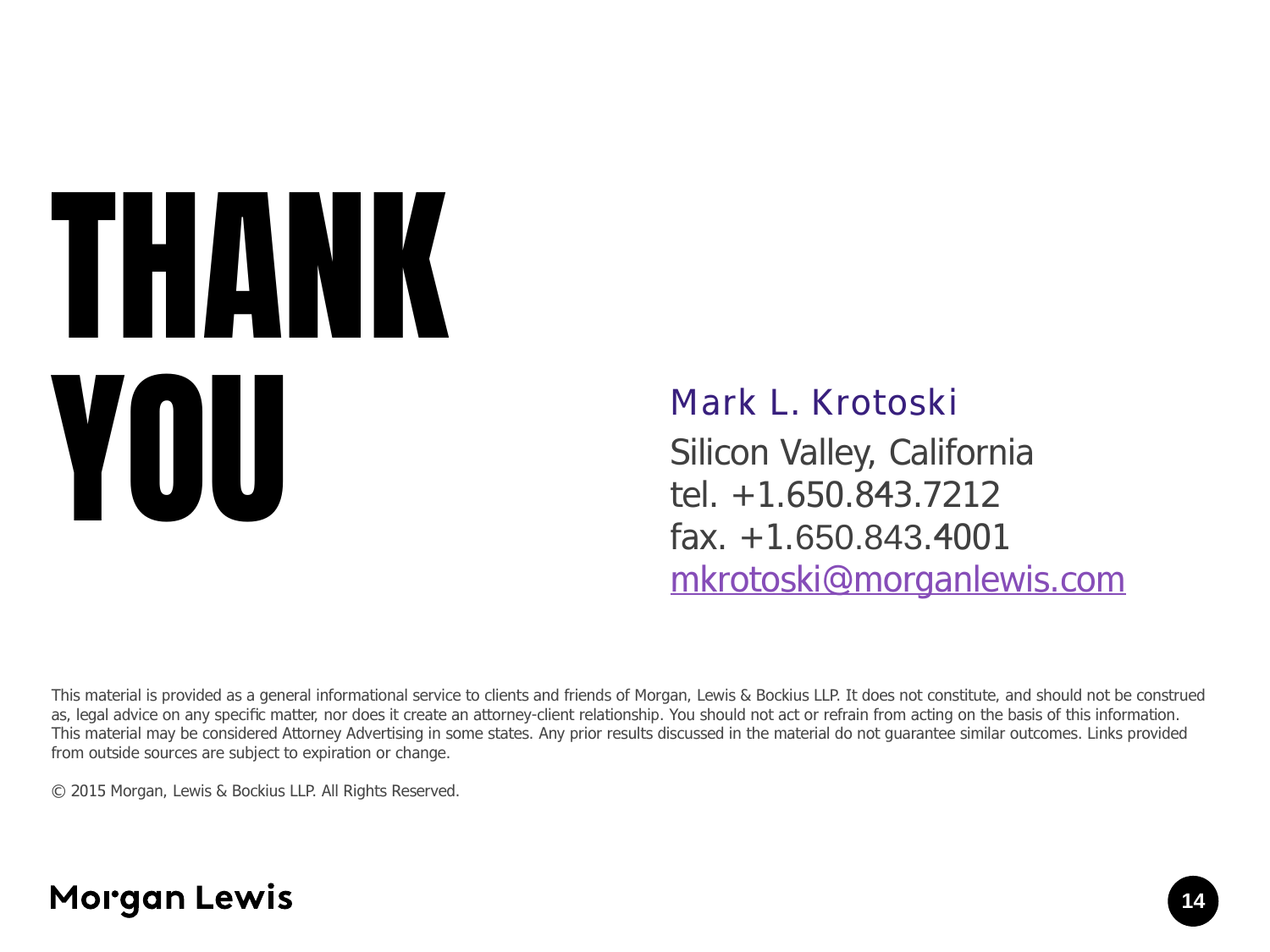

Mark L. Krotoski
Silicon Valley, California
tel. +1.650.843.7212
fax. +1.650.843.4001
mkrotoski@morganlewis.com

14